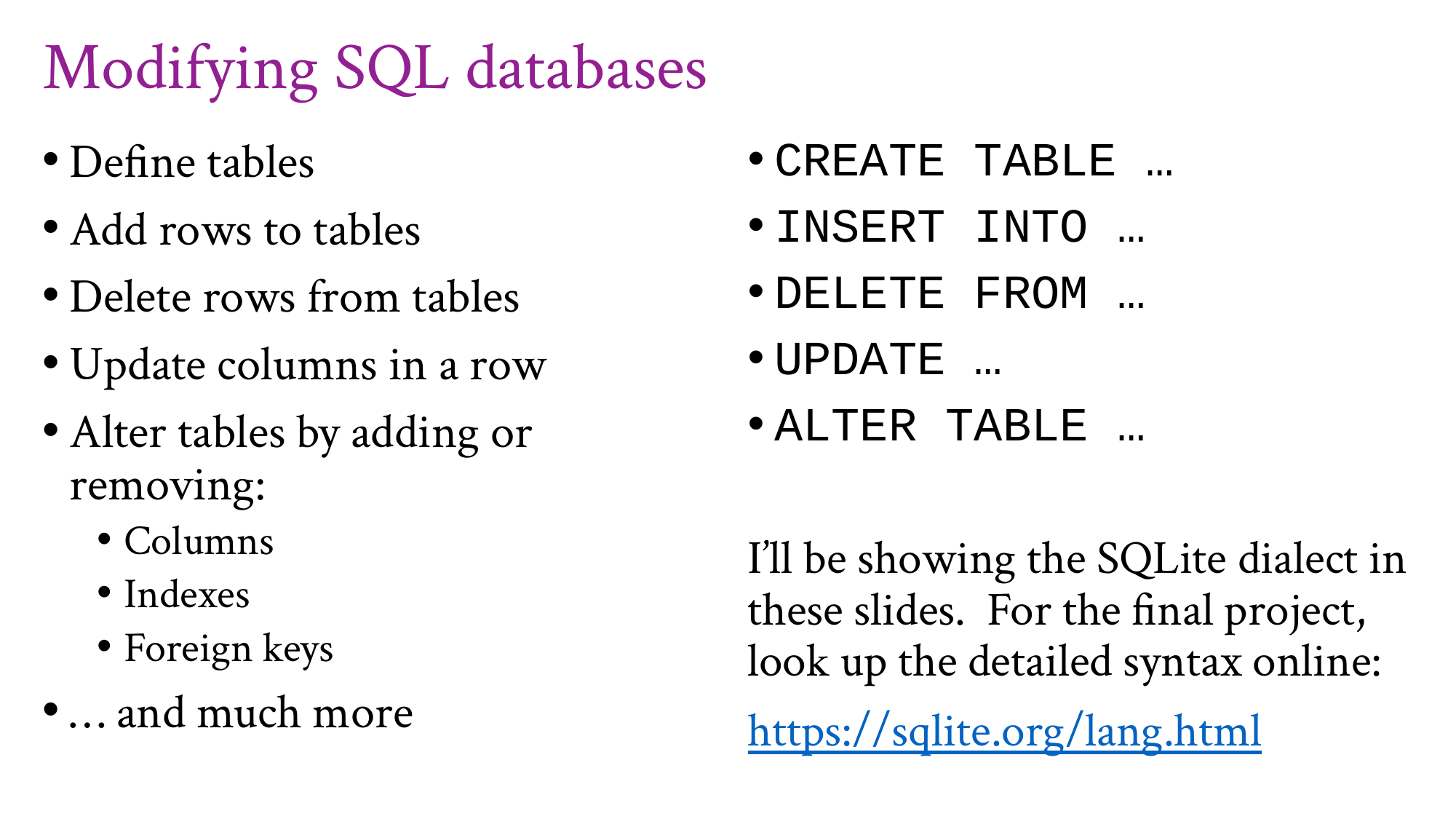

# Modifying SQL databases
Define tables
Add rows to tables
Delete rows from tables
Update columns in a row
Alter tables by adding or removing:
Columns
Indexes
Foreign keys
… and much more

CREATE TABLE …
INSERT INTO …
DELETE FROM …
UPDATE …
ALTER TABLE …

I’ll be showing the SQLite dialect in these slides.  For the final project, look up the detailed syntax online:
https://sqlite.org/lang.html